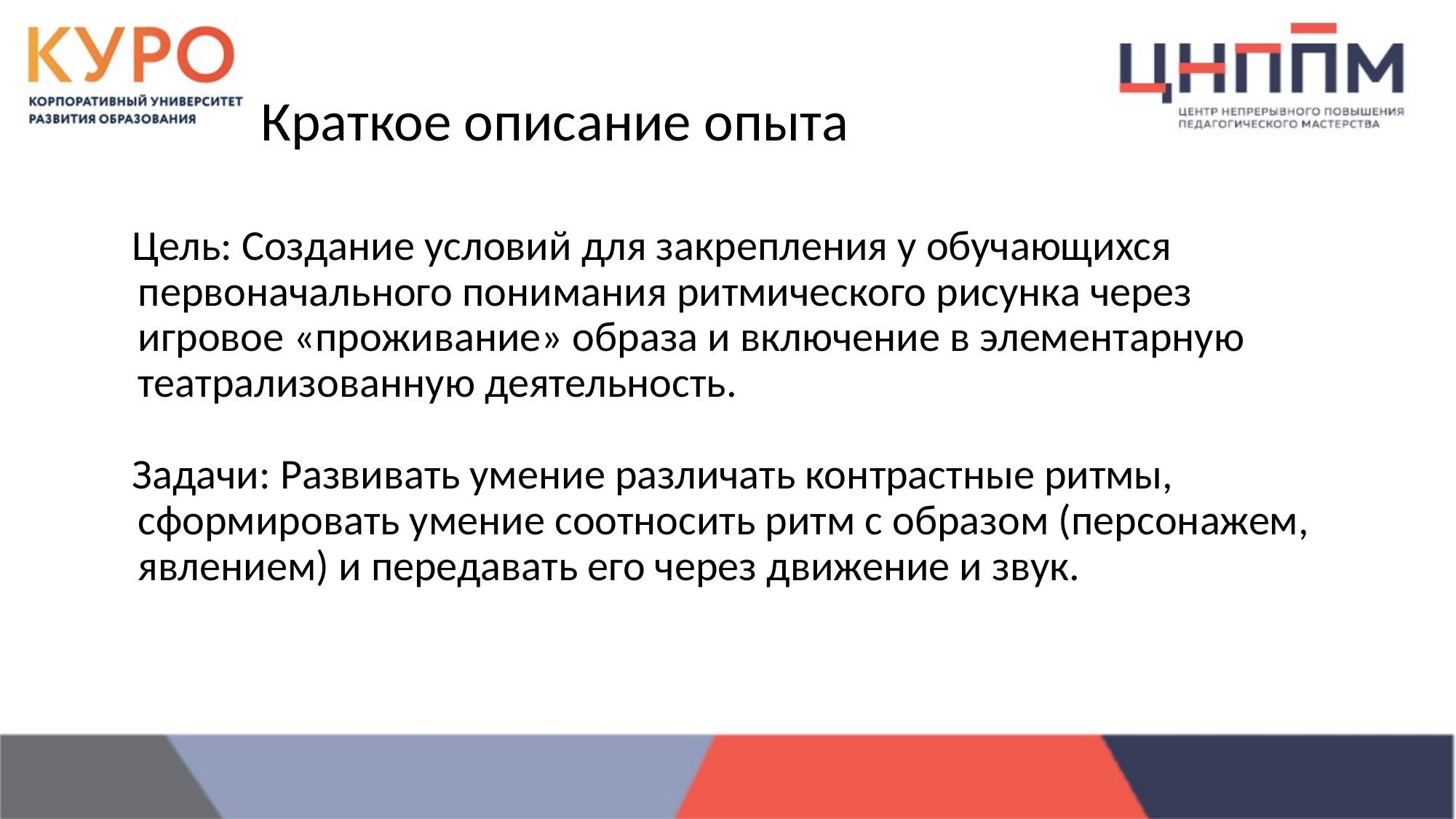

# Краткое описание опыта
Цель: Создание условий для закрепления у обучающихся первоначального понимания ритмического рисунка через игровое «проживание» образа и включение в элементарную театрализованную деятельность.

Задачи: Развивать умение различать контрастные ритмы, сформировать умение соотносить ритм с образом (персонажем, явлением) и передавать его через движение и звук.